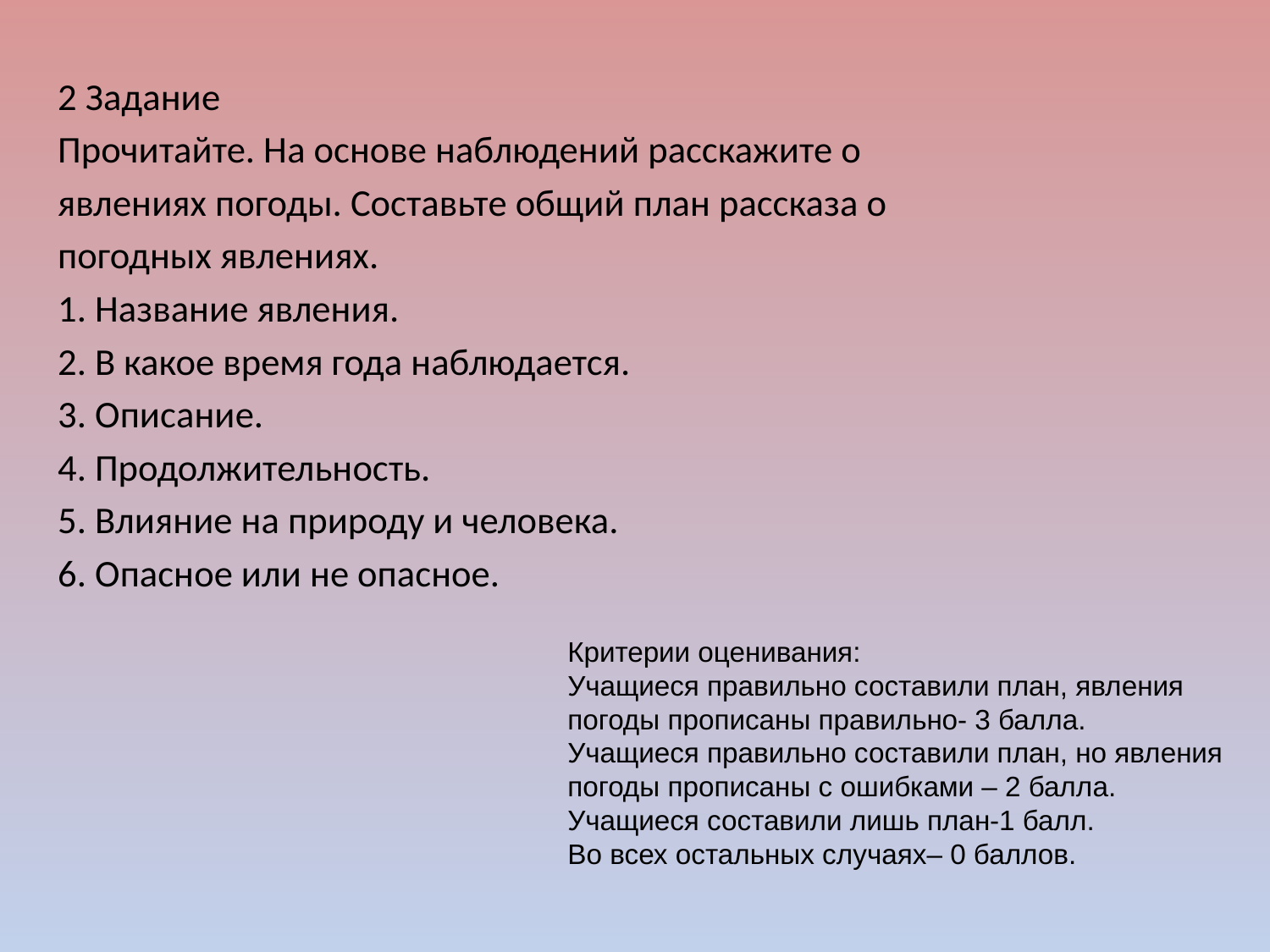

#
2 Задание
Прочитайте. На основе наблюдений расскажите о
явлениях погоды. Составьте общий план рассказа о
погодных явлениях.
1. Название явления.
2. В какое время года наблюдается.
3. Описание.
4. Продолжительность.
5. Влияние на природу и человека.
6. Опасное или не опасное.
Критерии оценивания:
Учащиеся правильно составили план, явления погоды прописаны правильно- 3 балла.
Учащиеся правильно составили план, но явления погоды прописаны с ошибками – 2 балла.
Учащиеся составили лишь план-1 балл.
Во всех остальных случаях– 0 баллов.